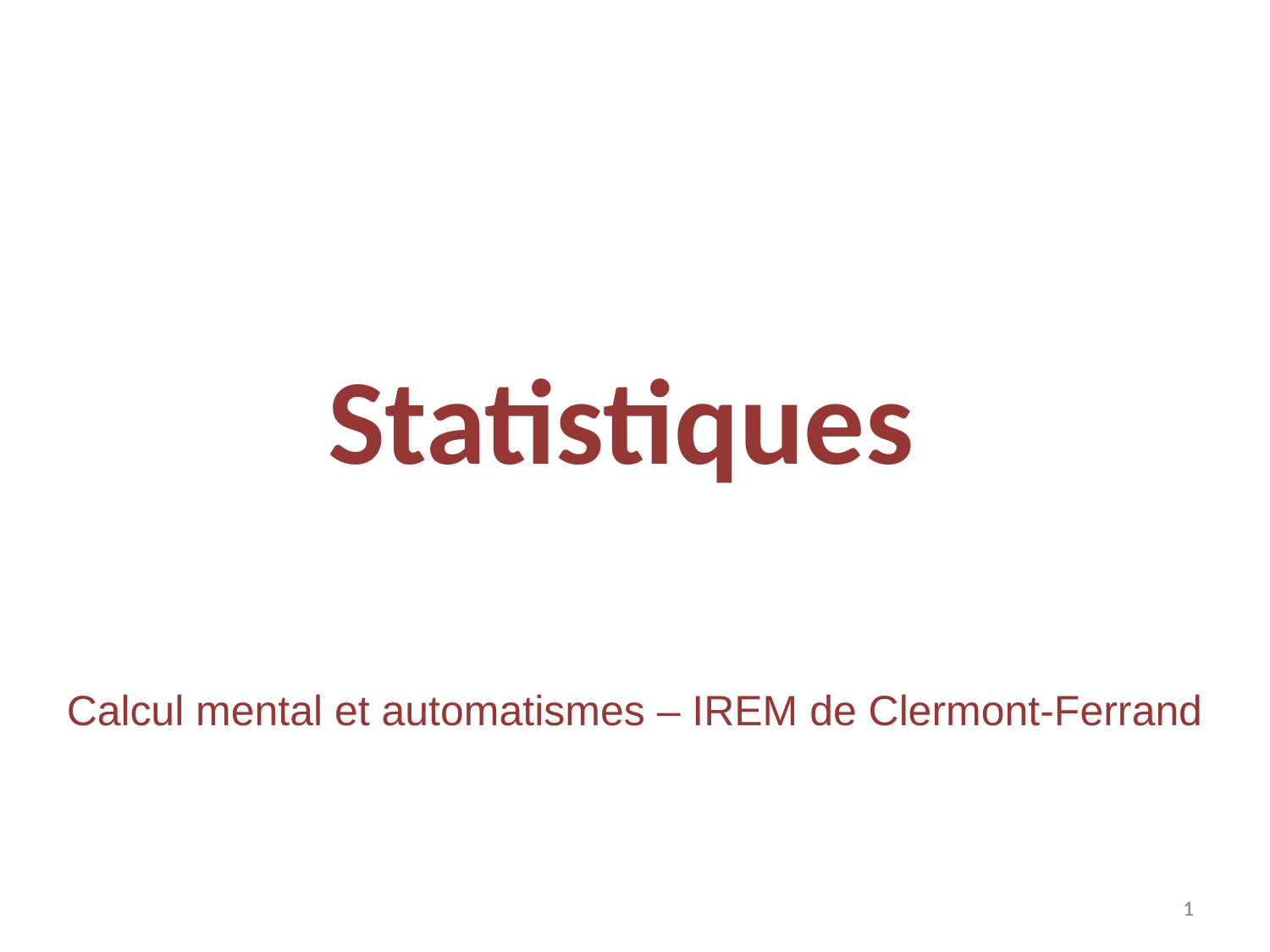

# Statistiques
Calcul mental et automatismes – IREM de Clermont-Ferrand
1
1